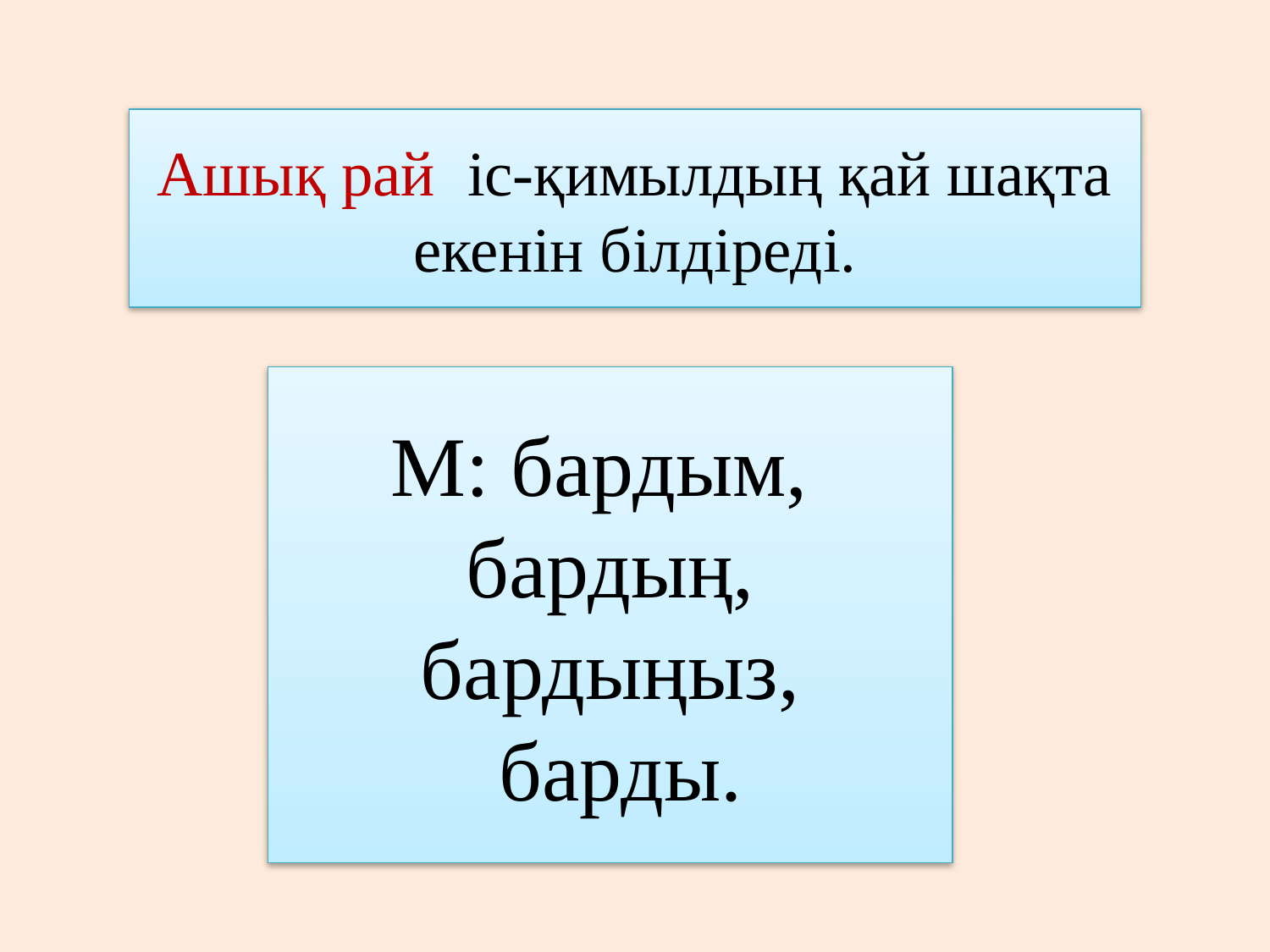

Ашық рай  іс-қимылдың қай шақта екенін білдіреді.
М: бардым,  бардың, бардыңыз,
 барды.